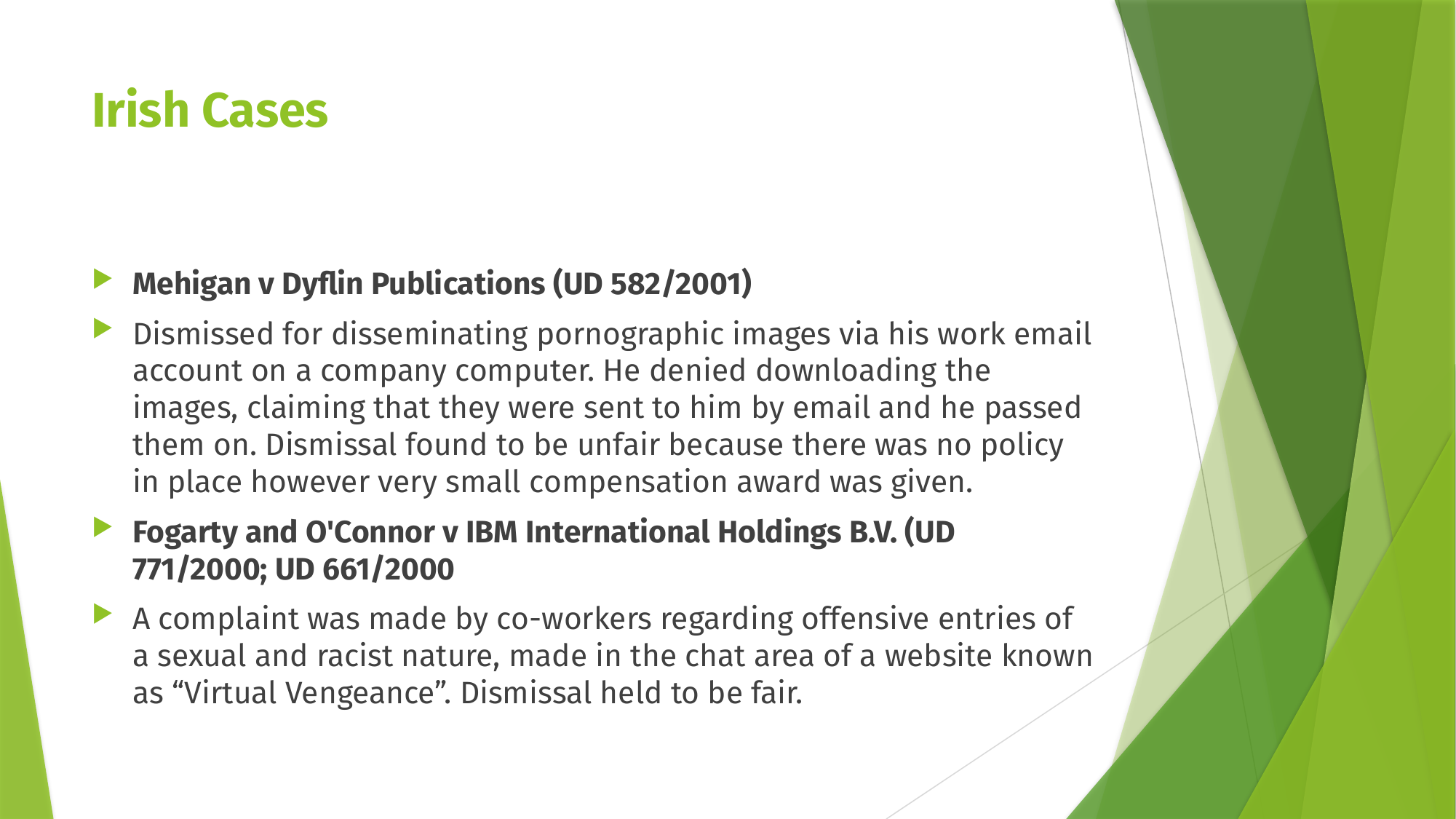

# Irish Cases
Mehigan v Dyflin Publications (UD 582/2001)
Dismissed for disseminating pornographic images via his work email account on a company computer. He denied downloading the images, claiming that they were sent to him by email and he passed them on. Dismissal found to be unfair because there was no policy in place however very small compensation award was given.
Fogarty and O'Connor v IBM International Holdings B.V. (UD 771/2000; UD 661/2000
A complaint was made by co-workers regarding offensive entries of a sexual and racist nature, made in the chat area of a website known as “Virtual Vengeance”. Dismissal held to be fair.